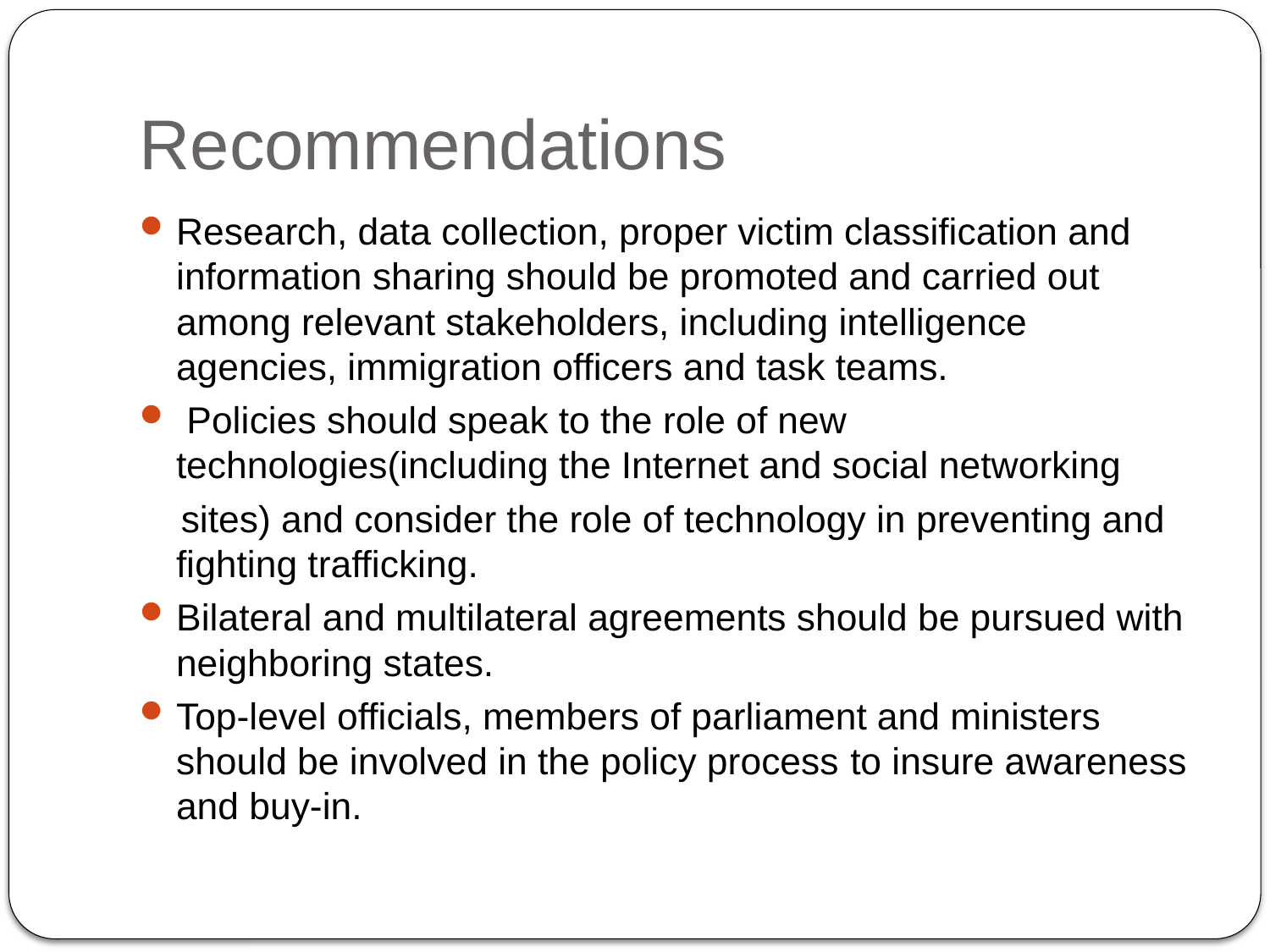

# Recommendations
Research, data collection, proper victim classification and information sharing should be promoted and carried out among relevant stakeholders, including intelligence agencies, immigration officers and task teams.
 Policies should speak to the role of new technologies(including the Internet and social networking
    sites) and consider the role of technology in preventing and fighting trafficking.
Bilateral and multilateral agreements should be pursued with neighboring states.
Top-level officials, members of parliament and ministers should be involved in the policy process to insure awareness and buy-in.